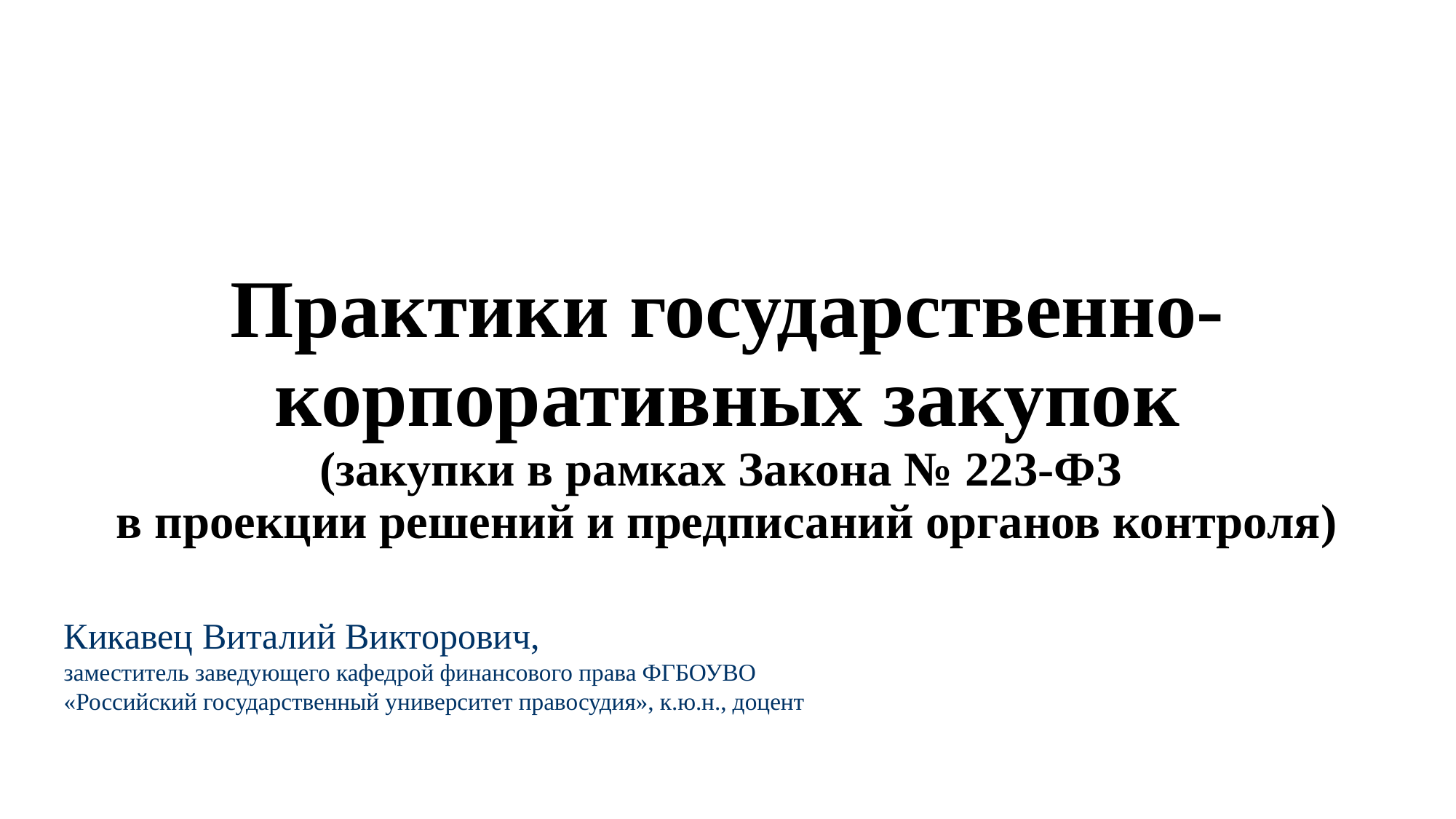

# Практики государственно-корпоративных закупок (закупки в рамках Закона № 223-ФЗ в проекции решений и предписаний органов контроля)
Кикавец Виталий Викторович,
заместитель заведующего кафедрой финансового права ФГБОУВО «Российский государственный университет правосудия», к.ю.н., доцент